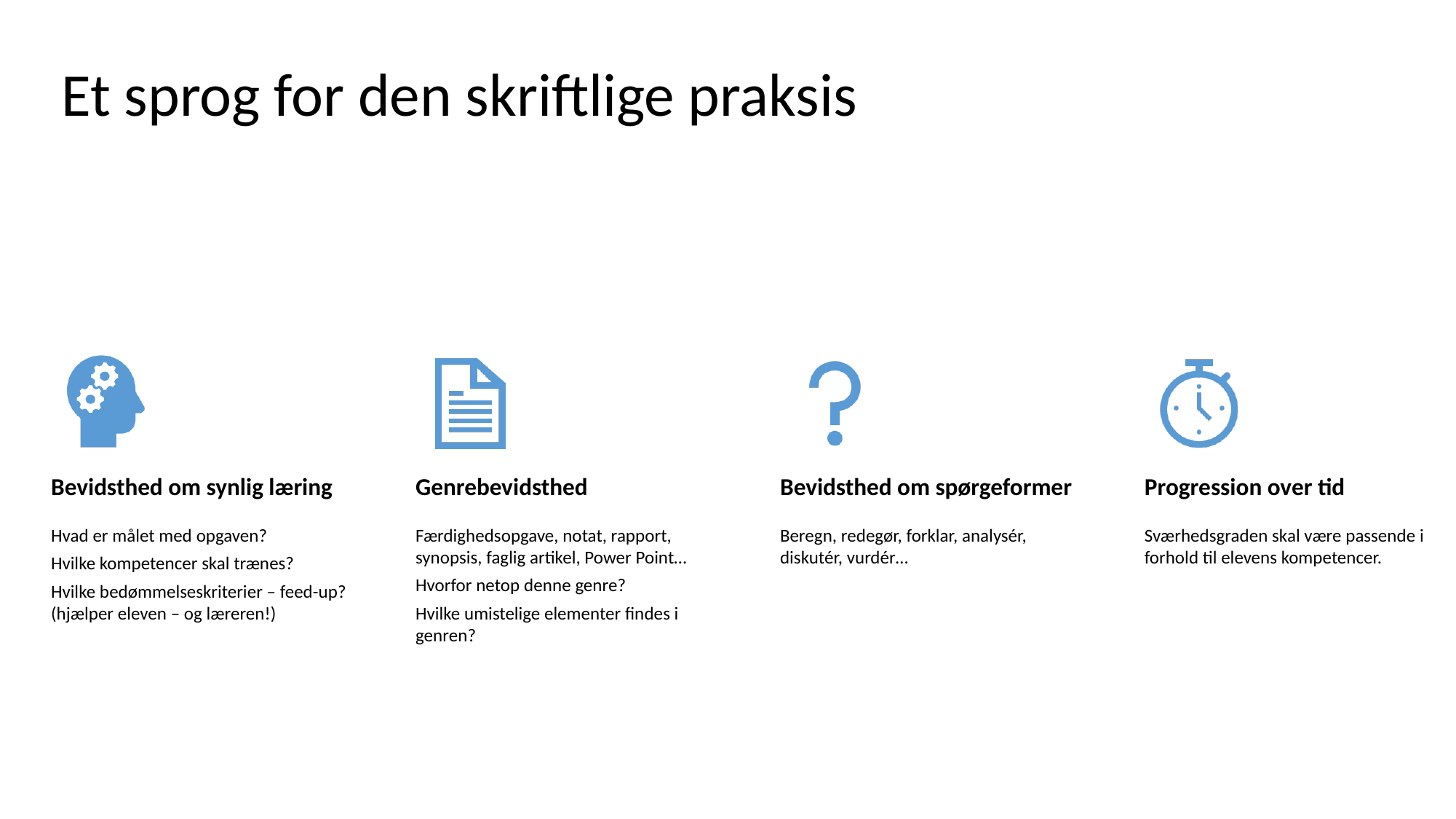

Et sprog for den skriftlige praksis
Bevidsthed om synlig læring
Hvad er målet med opgaven?
Hvilke kompetencer skal trænes?
Hvilke bedømmelseskriterier – feed-up? (hjælper eleven – og læreren!)
Genrebevidsthed
Færdighedsopgave, notat, rapport, synopsis, faglig artikel, Power Point…
Hvorfor netop denne genre?
Hvilke umistelige elementer findes i genren?
Bevidsthed om spørgeformer
Beregn, redegør, forklar, analysér, diskutér, vurdér…
Progression over tid
Sværhedsgraden skal være passende i forhold til elevens kompetencer.